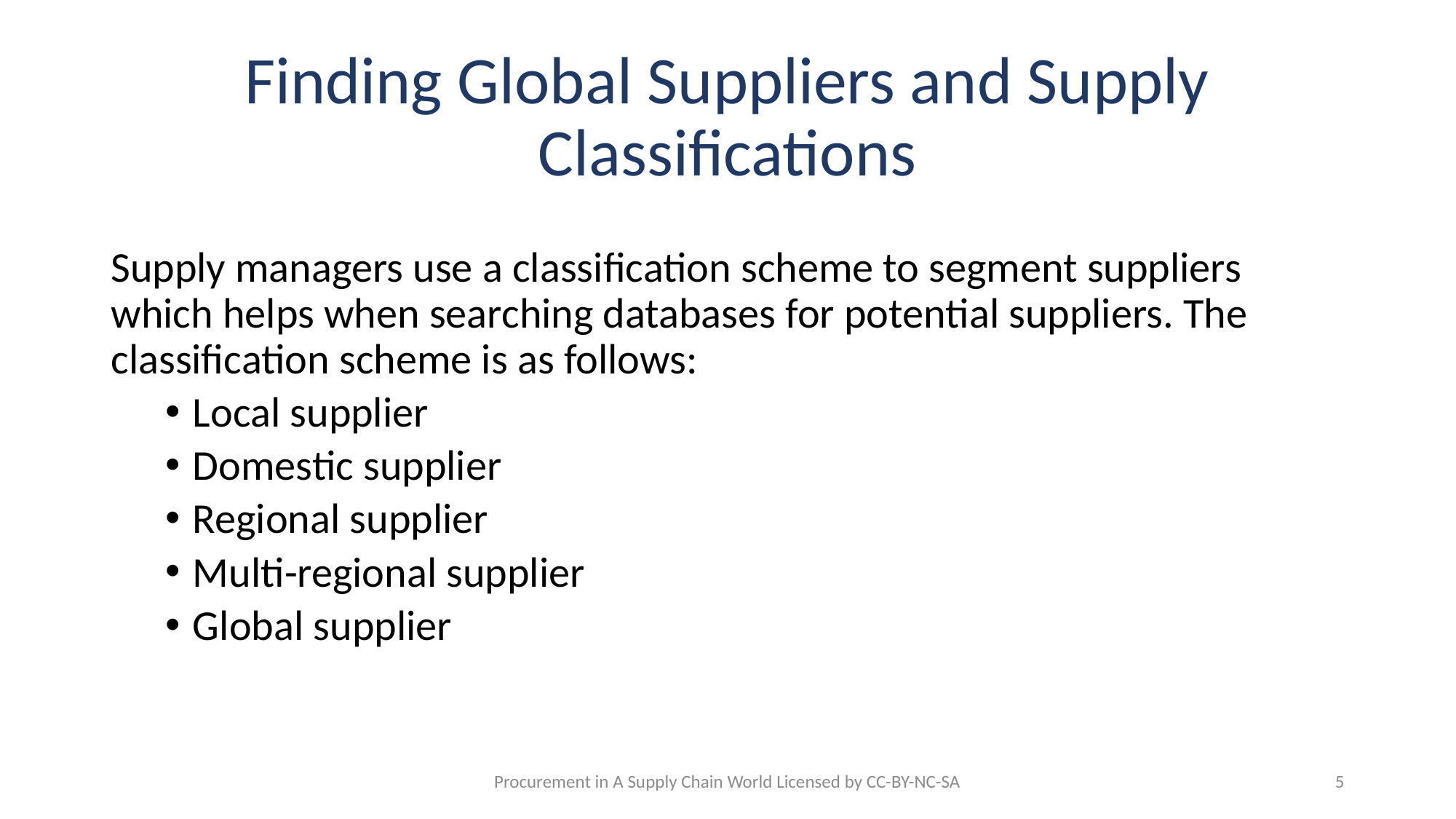

# Finding Global Suppliers and Supply Classifications

Supply managers use a classification scheme to segment suppliers which helps when searching databases for potential suppliers. The classification scheme is as follows:
Local supplier
Domestic supplier
Regional supplier
Multi-regional supplier
Global supplier

Procurement in A Supply Chain World Licensed by CC-BY-NC-SA
5